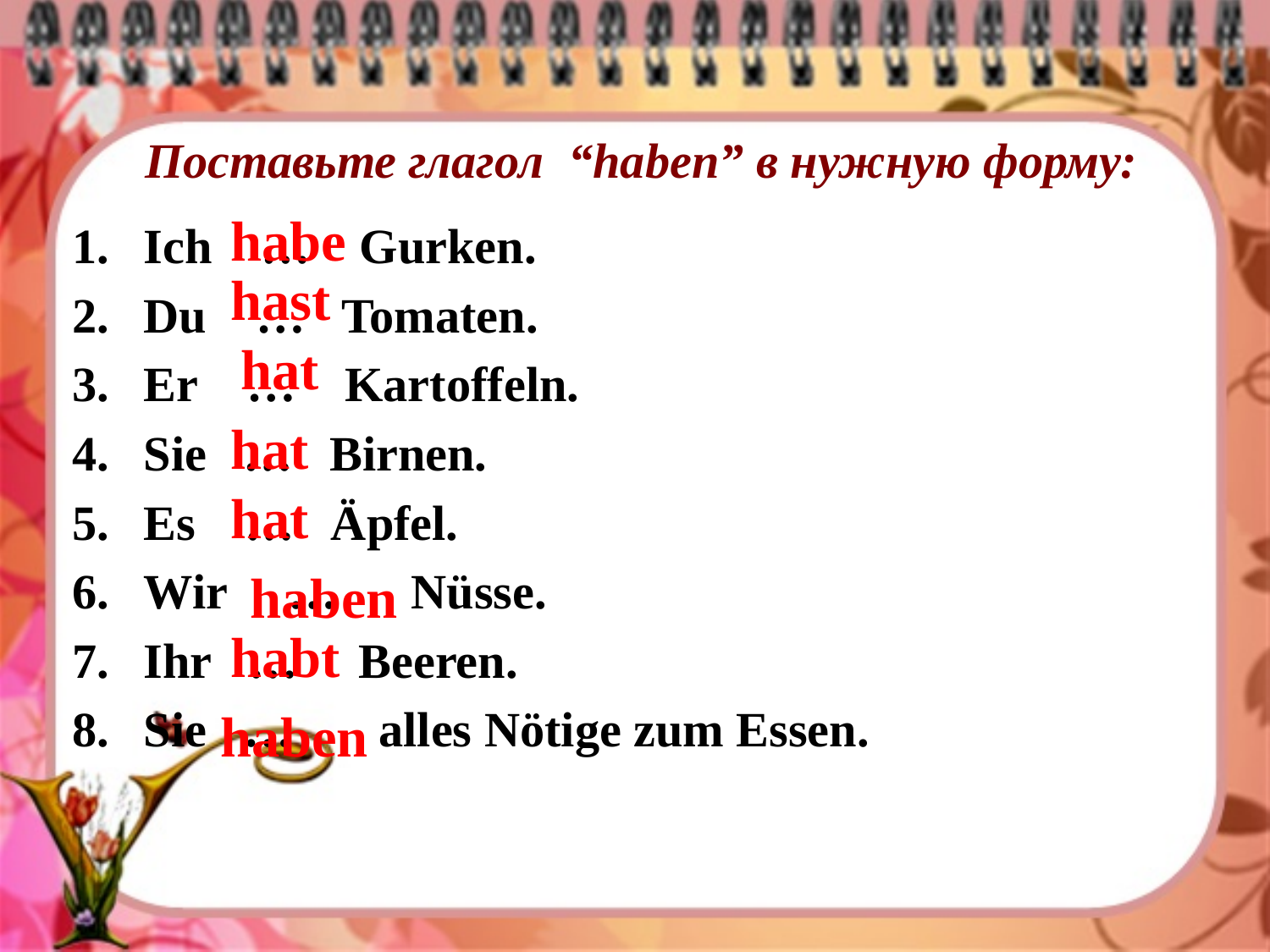

# Поставьте глагол  “haben” в нужную форму:
habe
Ich    …    Gurken.
Du    …   Tomaten.
Er    …    Kartoffeln.
Sie   …   Birnen.
Es    …   Äpfel.
Wir     …      Nüsse.
Ihr   …     Beeren.
Sie   …       alles Nötige zum Essen.
hast
hat
hat
hat
haben
habt
haben